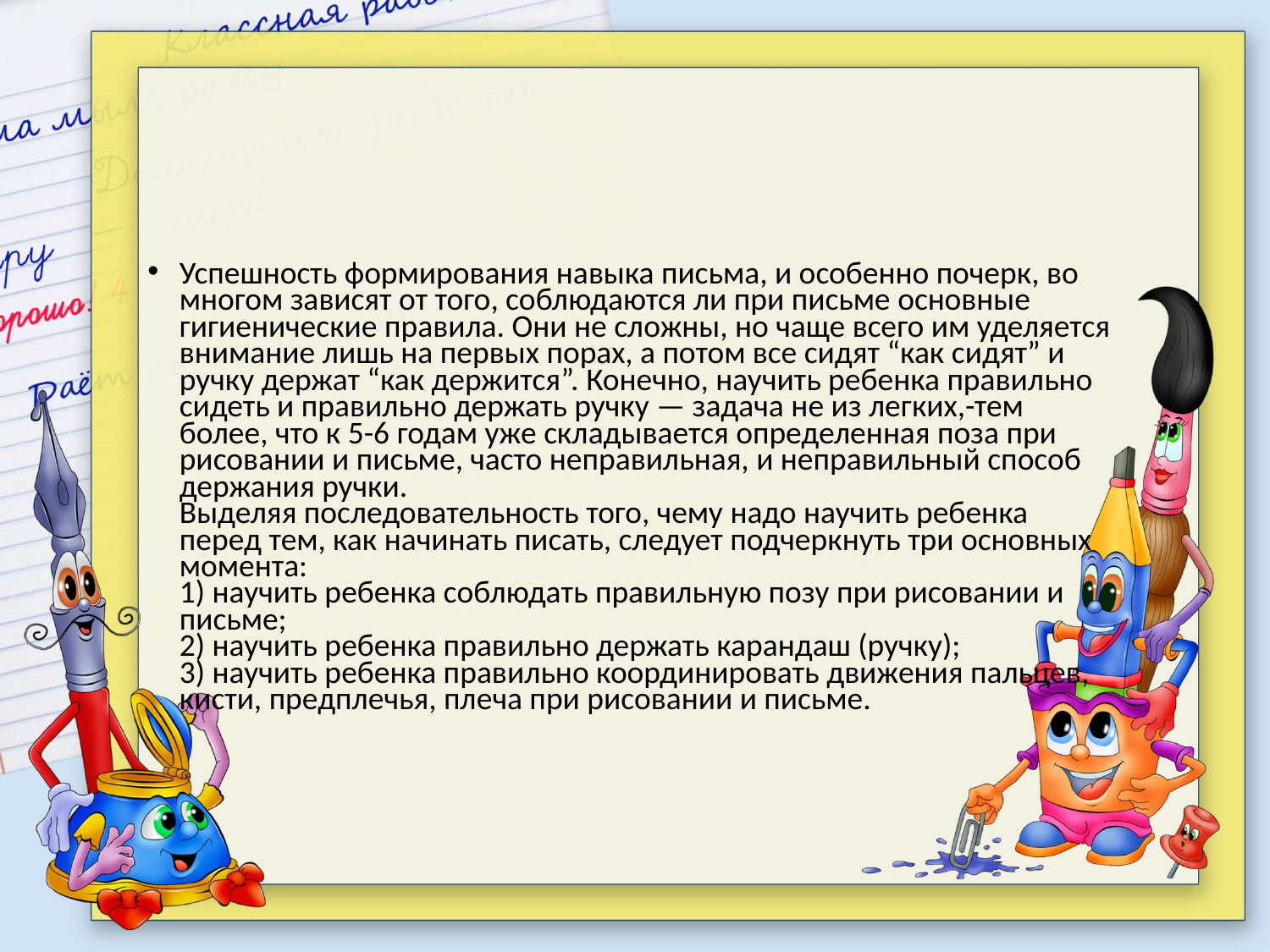

#
Успешность формирования навыка письма, и особенно почерк, во многом зависят от того, соблюдаются ли при письме основные гигиенические правила. Они не сложны, но чаще всего им уделяется внимание лишь на первых порах, а потом все сидят “как сидят” и ручку держат “как держится”. Конечно, научить ребенка правильно сидеть и правильно держать ручку — задача не из легких,-тем более, что к 5-6 годам уже складывается определенная поза при рисовании и письме, часто неправильная, и неправильный способ держания ручки.
Выделяя последовательность того, чему надо научить ребенка перед тем, как начинать писать, следует подчеркнуть три основных момента:
1) научить ребенка соблюдать правильную позу при рисовании и письме;
2) научить ребенка правильно держать карандаш (ручку);
3) научить ребенка правильно координировать движения пальцев, кисти, предплечья, плеча при рисовании и письме.